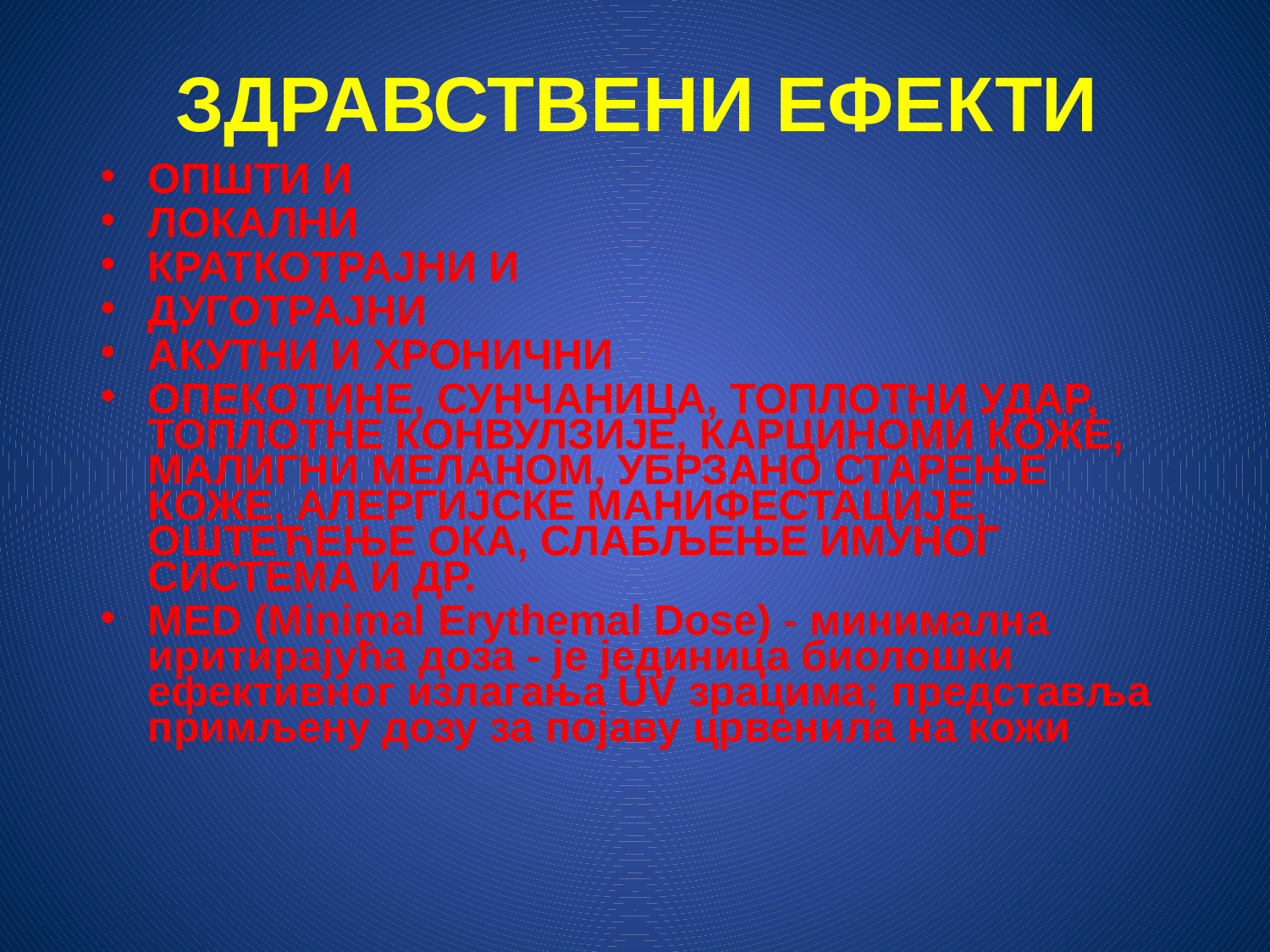

# ЗДРАВСТВЕНИ ЕФЕКТИ
ОПШТИ И
ЛОКАЛНИ
КРАТКОТРАЈНИ И
ДУГОТРАЈНИ
АКУТНИ И ХРОНИЧНИ
ОПЕКОТИНЕ, СУНЧАНИЦА, ТОПЛОТНИ УДАР, ТОПЛОТНЕ КОНВУЛЗИЈЕ, КАРЦИНОМИ КОЖЕ, МАЛИГНИ МЕЛАНОМ, УБРЗАНО СТАРЕЊЕ КОЖЕ, АЛЕРГИЈСКЕ МАНИФЕСТАЦИЈЕ, ОШТЕЋЕЊЕ ОКА, СЛАБЉЕЊЕ ИМУНОГ СИСТЕМА И ДР.
MED (Minimal Erythemal Dose) - минимална иритирајућа доза - је јединица биолошки ефективног излагања UV зрацима; представља примљену дозу за појаву црвенила на кожи